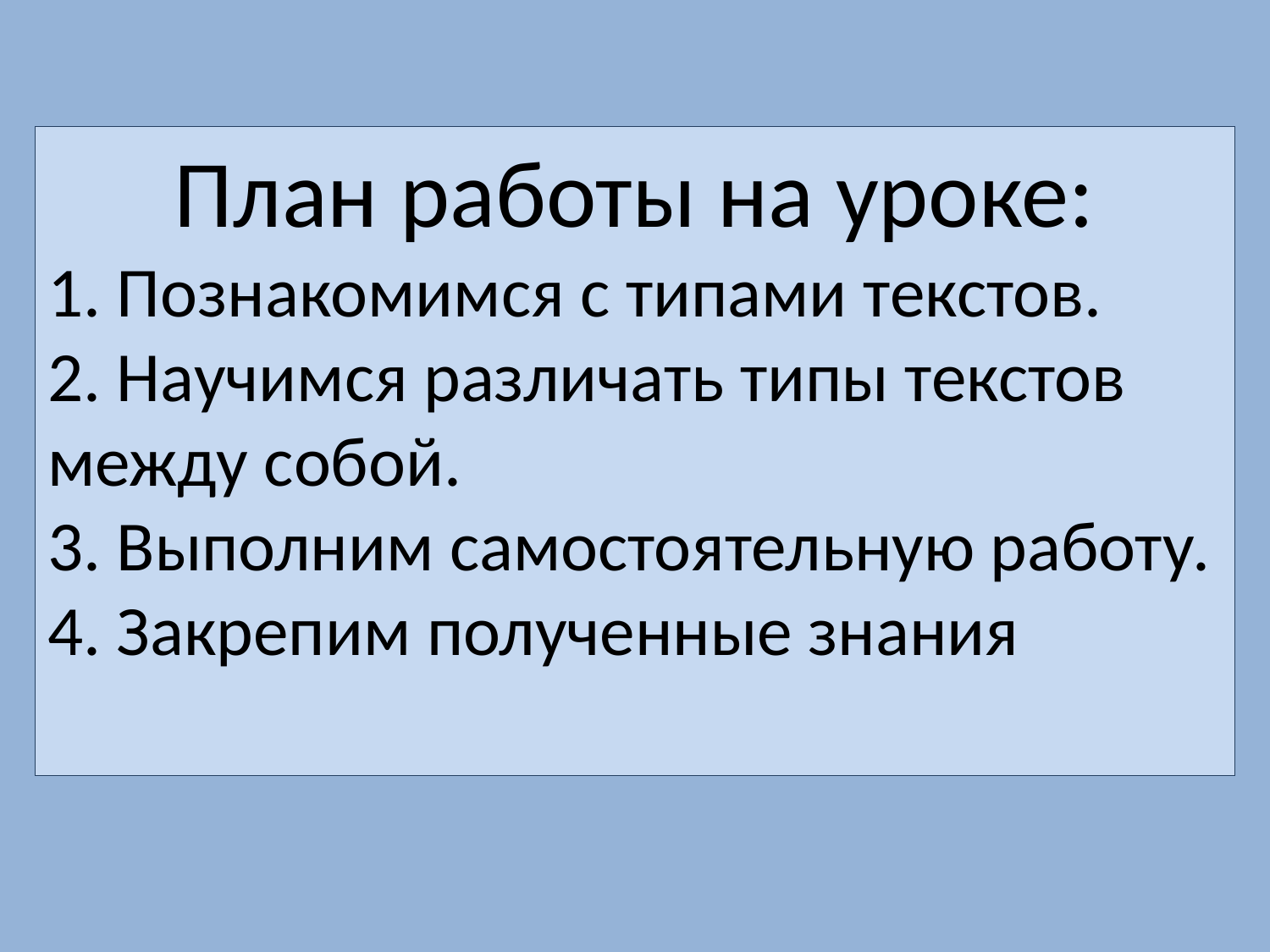

План работы на уроке:
1. Познакомимся с типами текстов.
2. Научимся различать типы текстов между собой.
3. Выполним самостоятельную работу.
4. Закрепим полученные знания